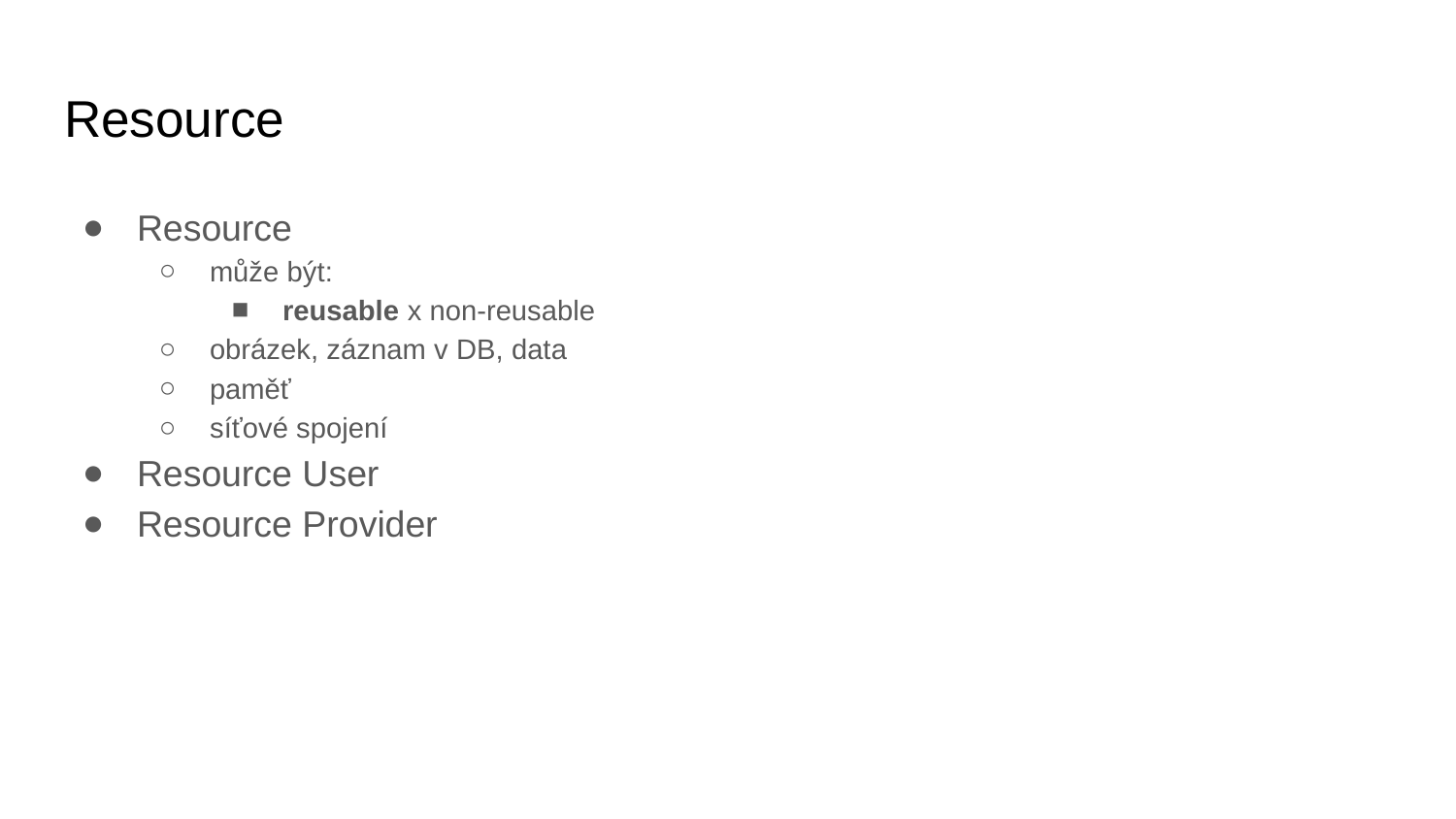

# Resource
Resource
může být:
reusable x non-reusable
obrázek, záznam v DB, data
paměť
síťové spojení
Resource User
Resource Provider